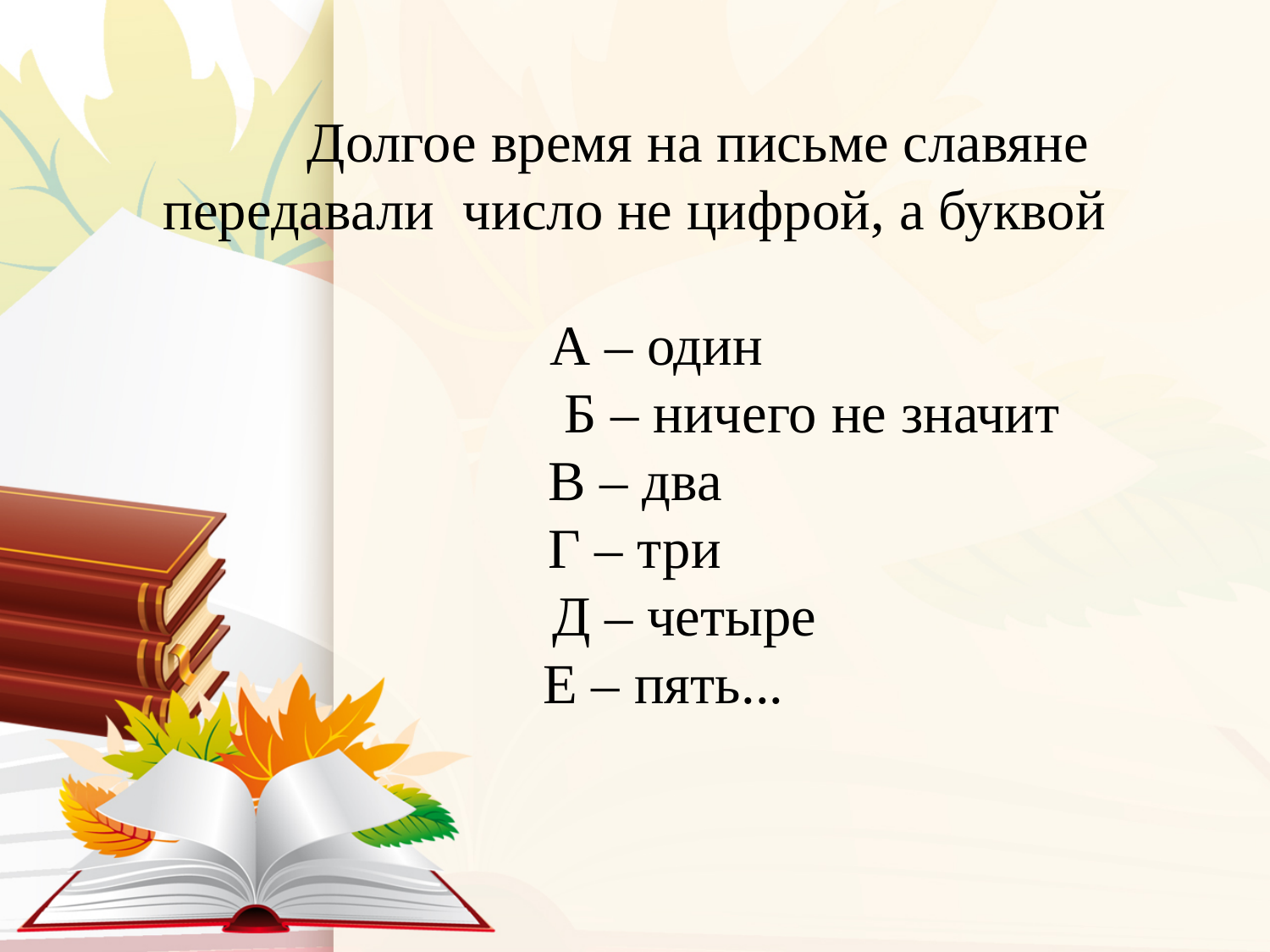

Долгое время на письме славяне передавали  число не цифрой, а буквой

   А – один
                         Б – ничего не значит
 В – два
Г – три
       Д – четыре
     Е – пять...